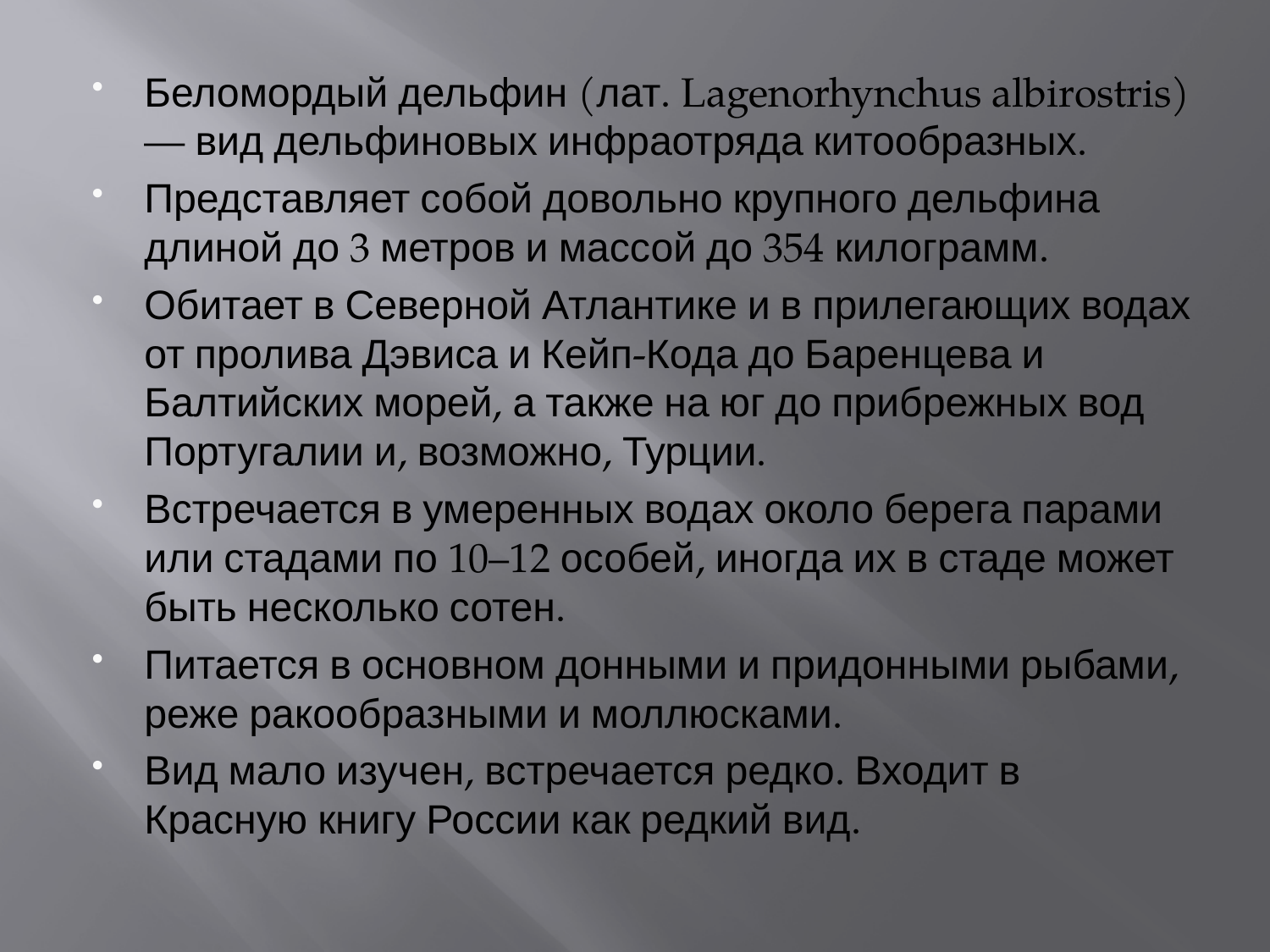

#
Беломордый дельфин (лат. Lagenorhynchus albirostris) — вид дельфиновых инфраотряда китообразных.
Представляет собой довольно крупного дельфина длиной до 3 метров и массой до 354 килограмм.
Обитает в Северной Атлантике и в прилегающих водах от пролива Дэвиса и Кейп-Кода до Баренцева и Балтийских морей, а также на юг до прибрежных вод Португалии и, возможно, Турции.
Встречается в умеренных водах около берега парами или стадами по 10–12 особей, иногда их в стаде может быть несколько сотен.
Питается в основном донными и придонными рыбами, реже ракообразными и моллюсками.
Вид мало изучен, встречается редко. Входит в Красную книгу России как редкий вид.